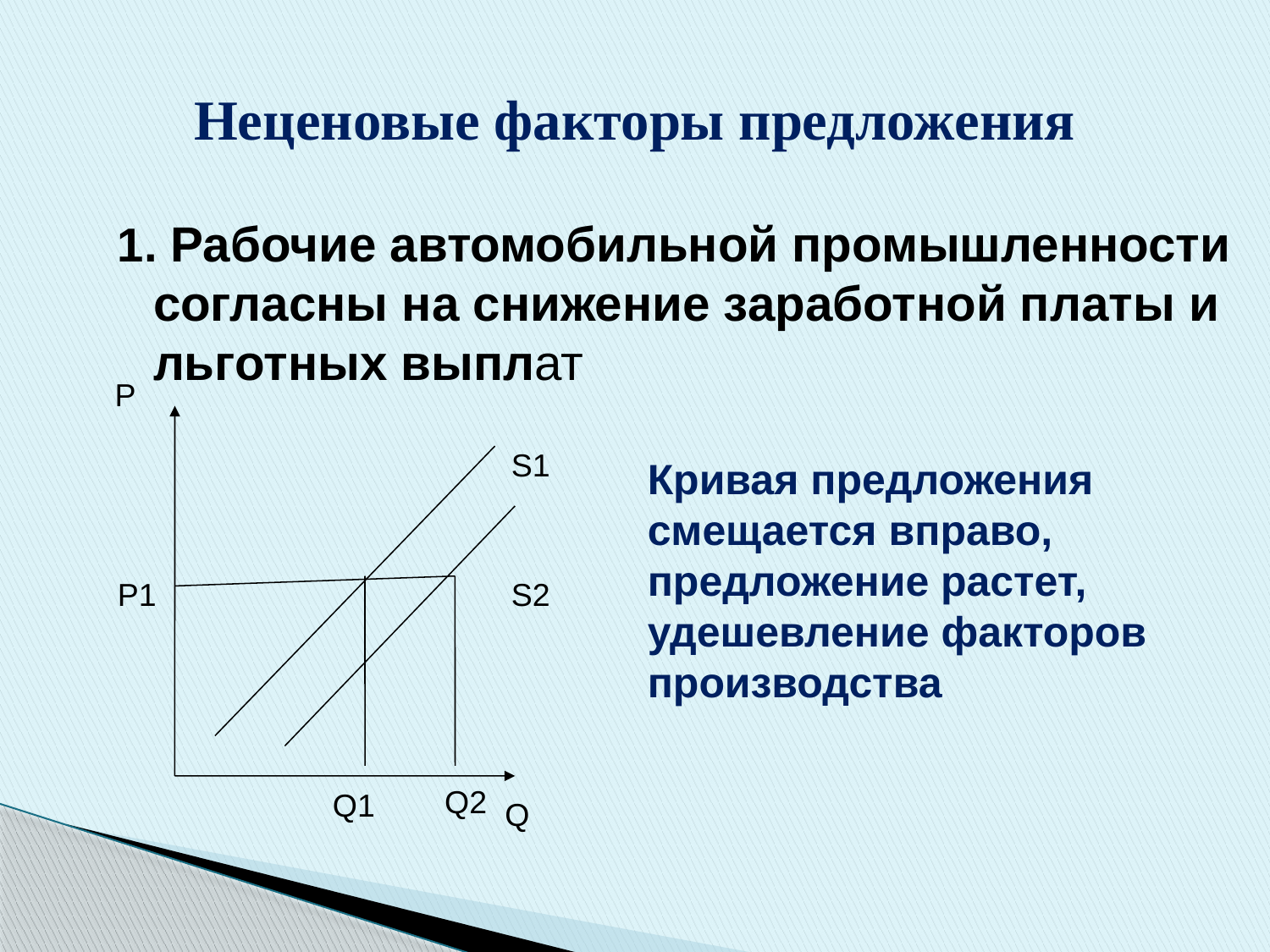

# Неценовые факторы предложения
1. Рабочие автомобильной промышленности согласны на снижение заработной платы и льготных выплат
Р

S1

Кривая предложения смещается вправо, предложение растет, удешевление факторов производства

P1
S2

Q2
Q1
Q